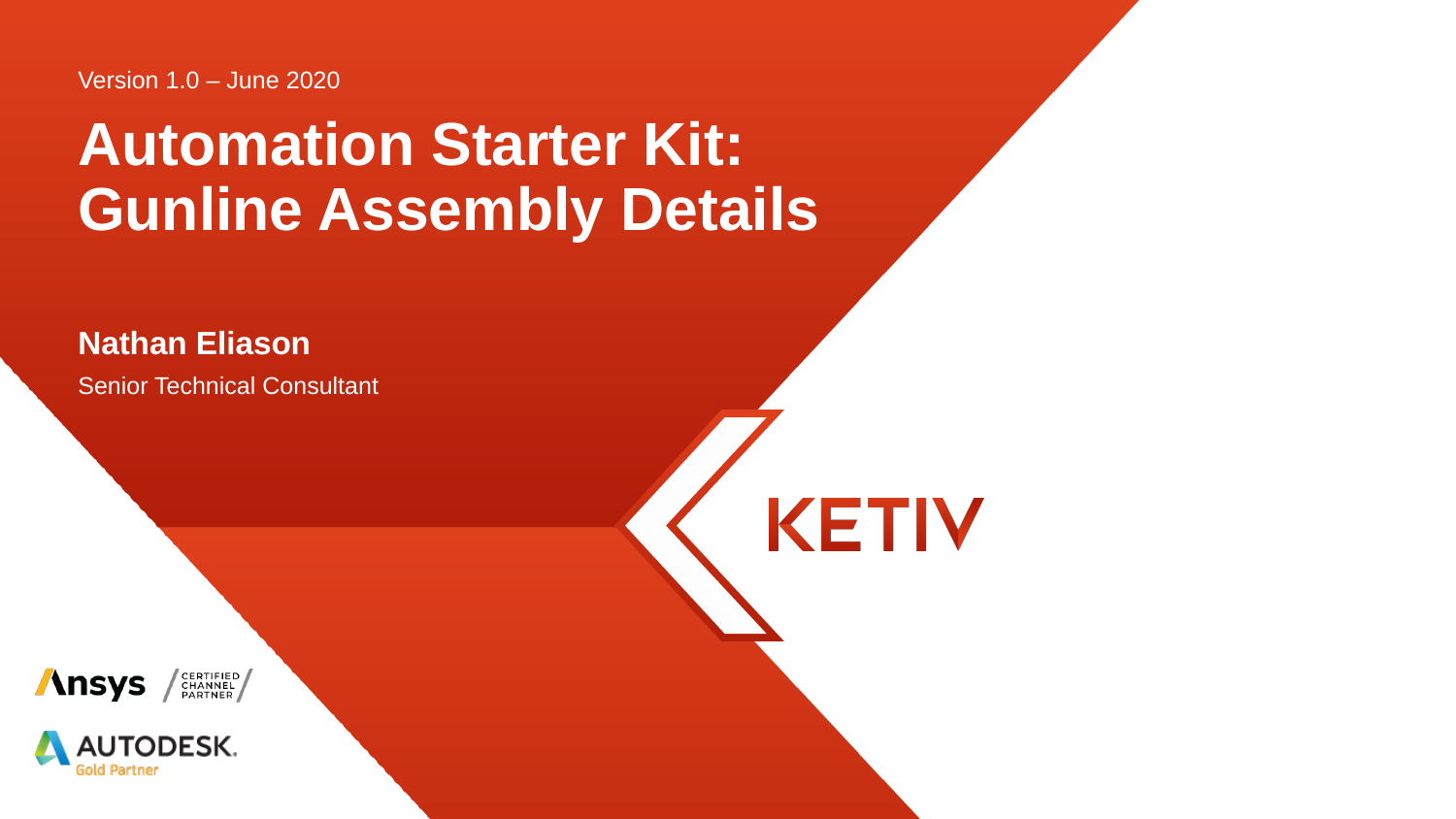

Version 1.0 – June 2020
# Automation Starter Kit: Gunline Assembly Details
Nathan Eliason
Senior Technical Consultant